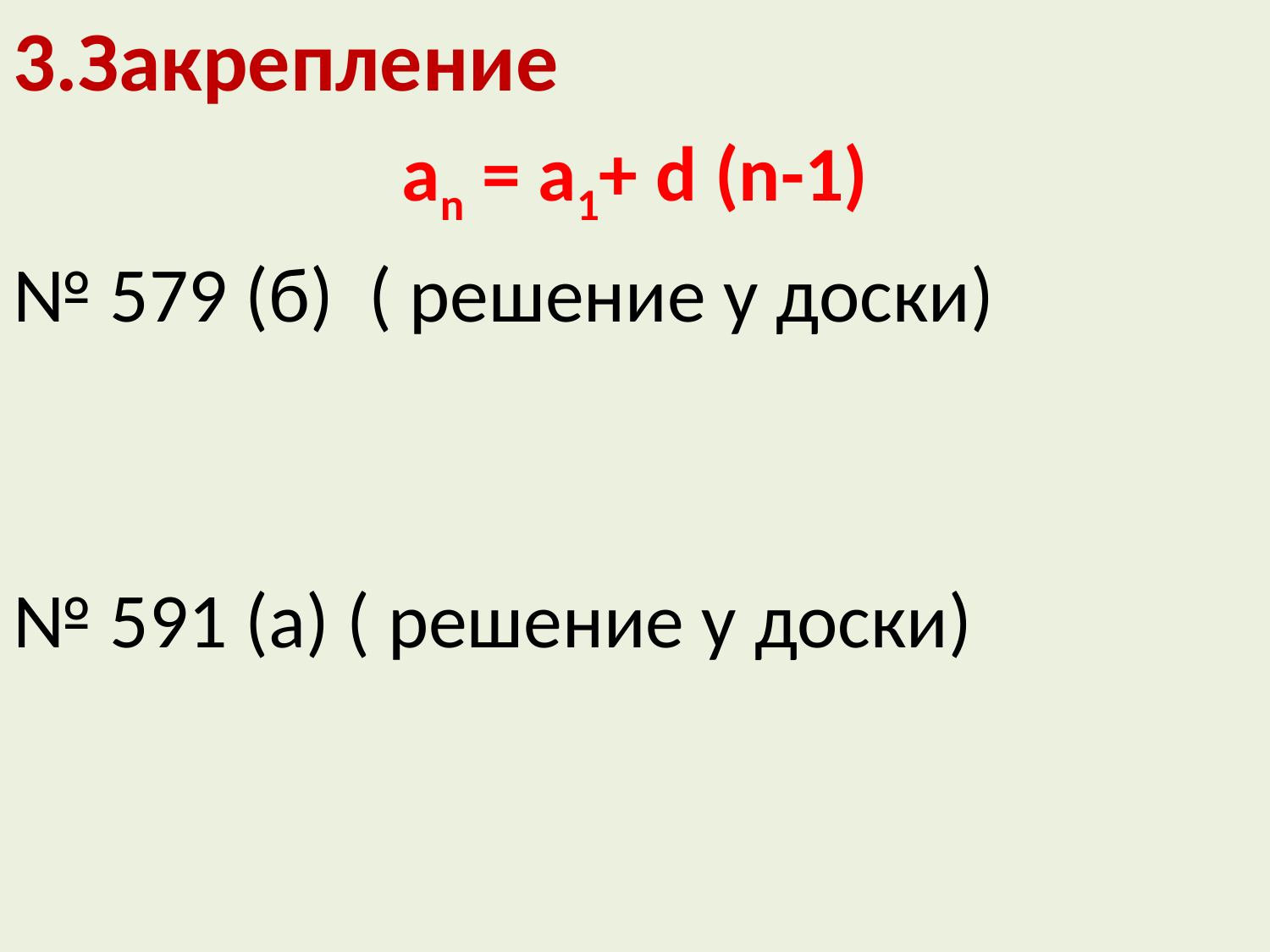

3.Закрепление
an = a1+ d (n-1)
№ 579 (б)  ( решение у доски)

№ 591 (а) ( решение у доски)